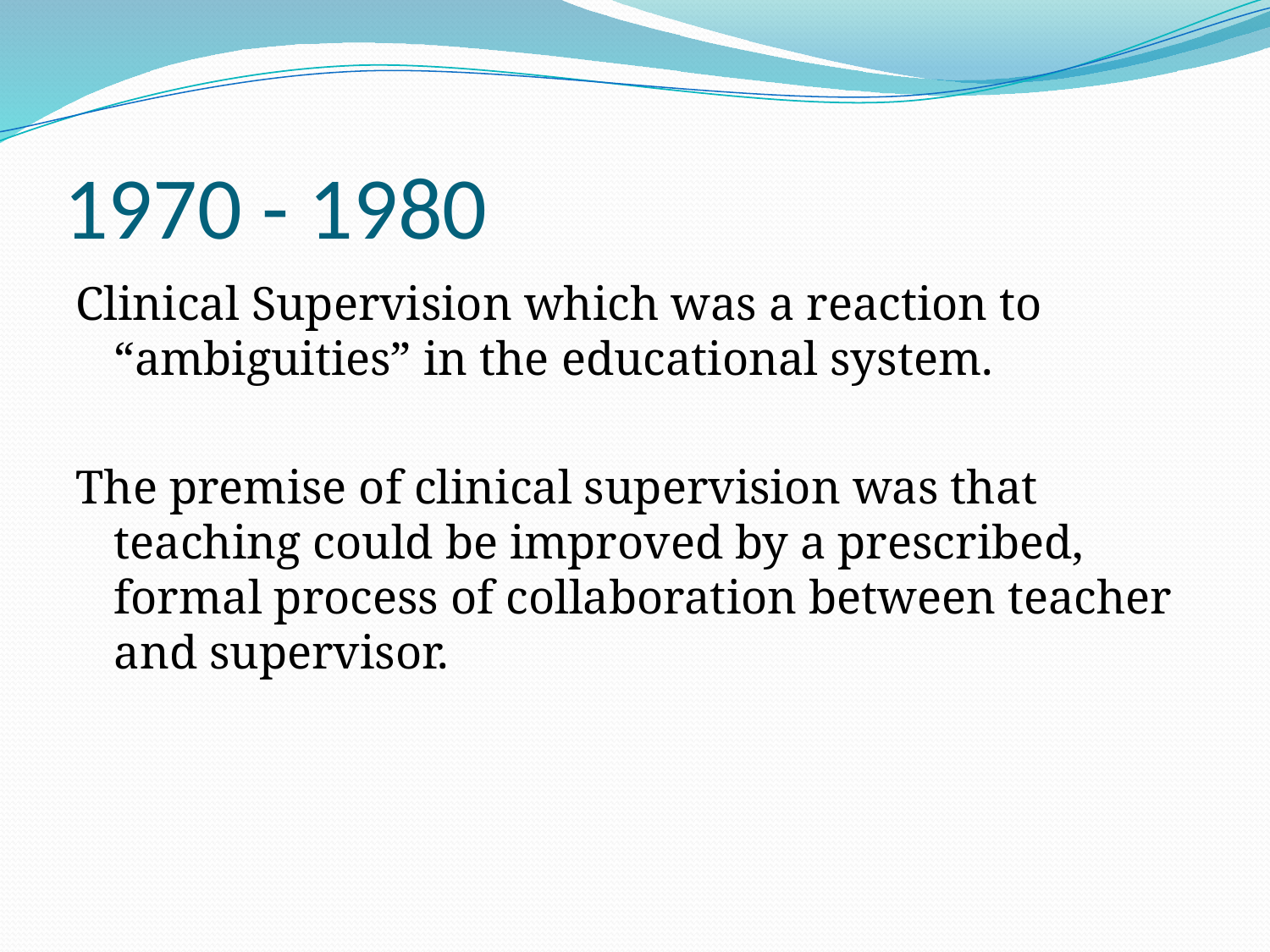

# 1970 - 1980
Clinical Supervision which was a reaction to “ambiguities” in the educational system.

The premise of clinical supervision was that teaching could be improved by a prescribed, formal process of collaboration between teacher and supervisor.